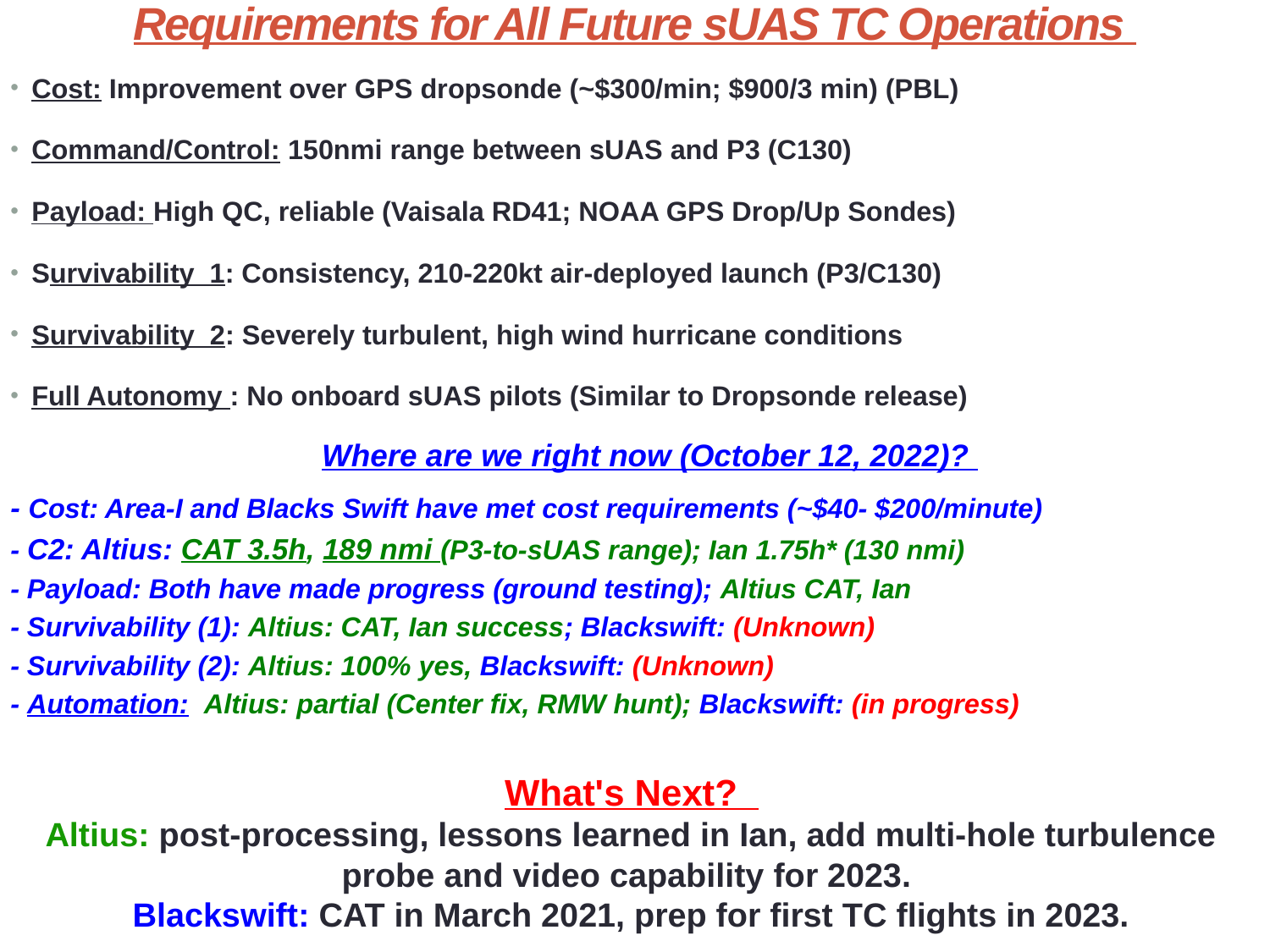

# Requirements for All Future sUAS TC Operations

Cost: Improvement over GPS dropsonde (~$300/min; $900/3 min) (PBL)

Command/Control: 150nmi range between sUAS and P3 (C130)

Payload: High QC, reliable (Vaisala RD41; NOAA GPS Drop/Up Sondes)

Survivability_1: Consistency, 210-220kt air-deployed launch (P3/C130)

Survivability_2: Severely turbulent, high wind hurricane conditions

Full Autonomy : No onboard sUAS pilots (Similar to Dropsonde release)

Where are we right now (October 12, 2022)?

- Cost: Area-I and Blacks Swift have met cost requirements (~$40- $200/minute)
- C2: Altius: CAT 3.5h, 189 nmi (P3-to-sUAS range); Ian 1.75h* (130 nmi)
- Payload: Both have made progress (ground testing); Altius CAT, Ian
- Survivability (1): Altius: CAT, Ian success; Blackswift: (Unknown)
- Survivability (2): Altius: 100% yes, Blackswift: (Unknown)
- Automation:  Altius: partial (Center fix, RMW hunt); Blackswift: (in progress)

What's Next?
Altius: post-processing, lessons learned in Ian, add multi-hole turbulence probe and video capability for 2023.
Blackswift: CAT in March 2021, prep for first TC flights in 2023.